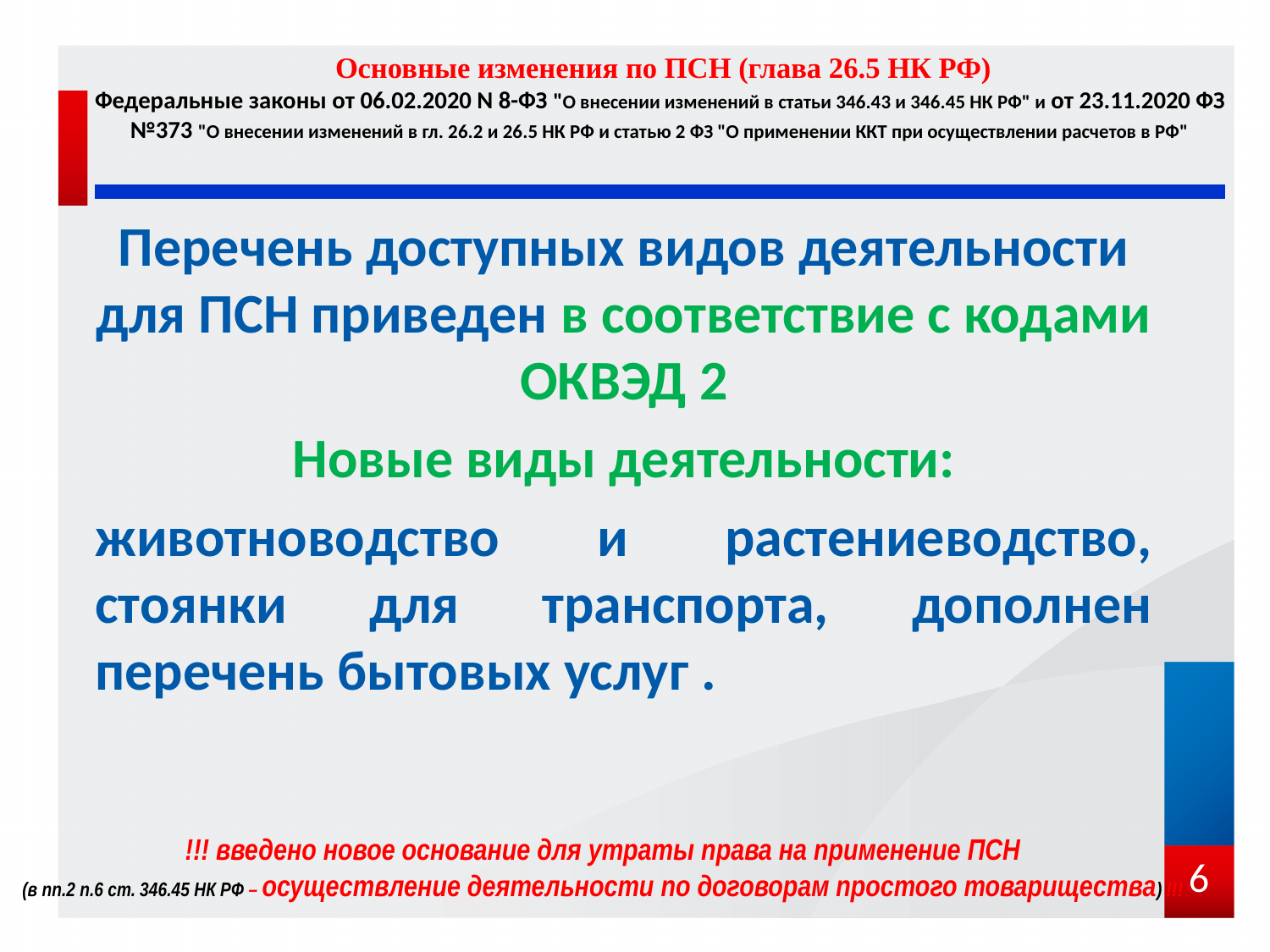

# Основные изменения по ПСН (глава 26.5 НК РФ) Федеральные законы от 06.02.2020 N 8-ФЗ "О внесении изменений в статьи 346.43 и 346.45 НК РФ" и от 23.11.2020 ФЗ №373 "О внесении изменений в гл. 26.2 и 26.5 НК РФ и статью 2 ФЗ "О применении ККТ при осуществлении расчетов в РФ"
Перечень доступных видов деятельности для ПСН приведен в соответствие с кодами ОКВЭД 2
Новые виды деятельности:
животноводство и растениеводство, стоянки для транспорта, дополнен перечень бытовых услуг .
 !!! введено новое основание для утраты права на применение ПСН
(в пп.2 п.6 ст. 346.45 НК РФ – осуществление деятельности по договорам простого товарищества) !!!
6